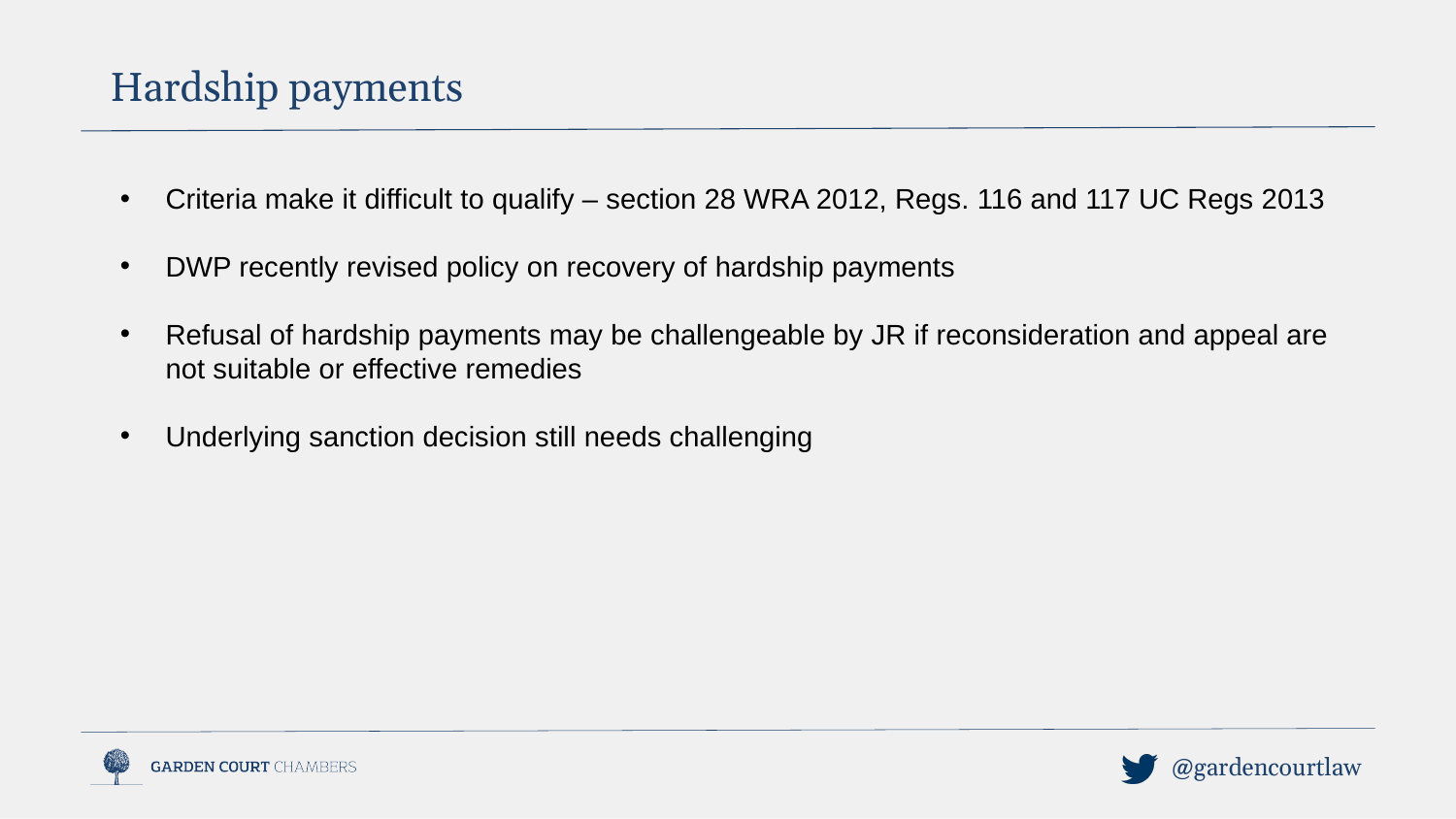

Hardship payments
Criteria make it difficult to qualify – section 28 WRA 2012, Regs. 116 and 117 UC Regs 2013

DWP recently revised policy on recovery of hardship payments

Refusal of hardship payments may be challengeable by JR if reconsideration and appeal are not suitable or effective remedies

Underlying sanction decision still needs challenging